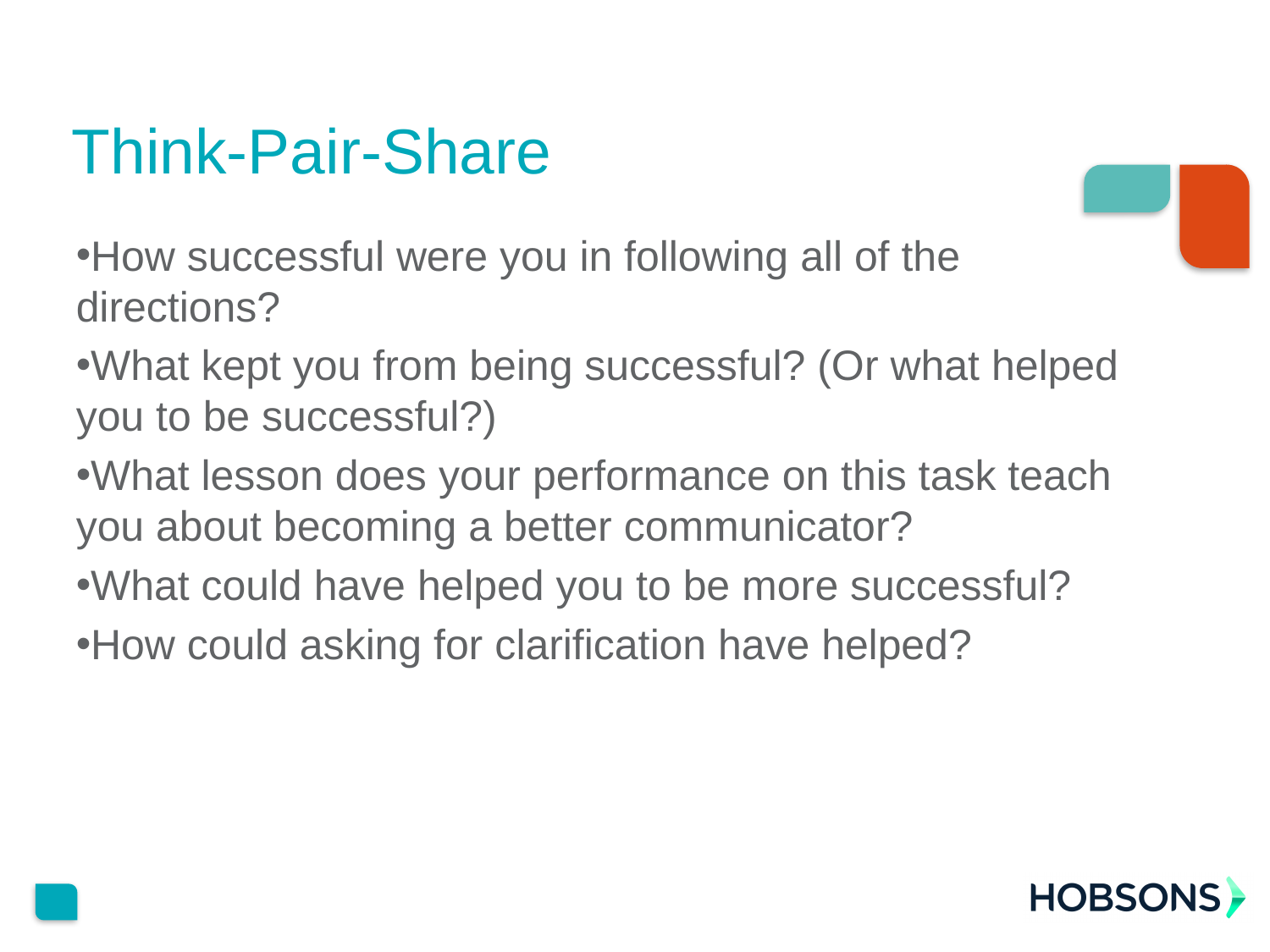

# Think-Pair-Share
How successful were you in following all of the directions?
What kept you from being successful? (Or what helped you to be successful?)
What lesson does your performance on this task teach you about becoming a better communicator?
What could have helped you to be more successful?
How could asking for clarification have helped?